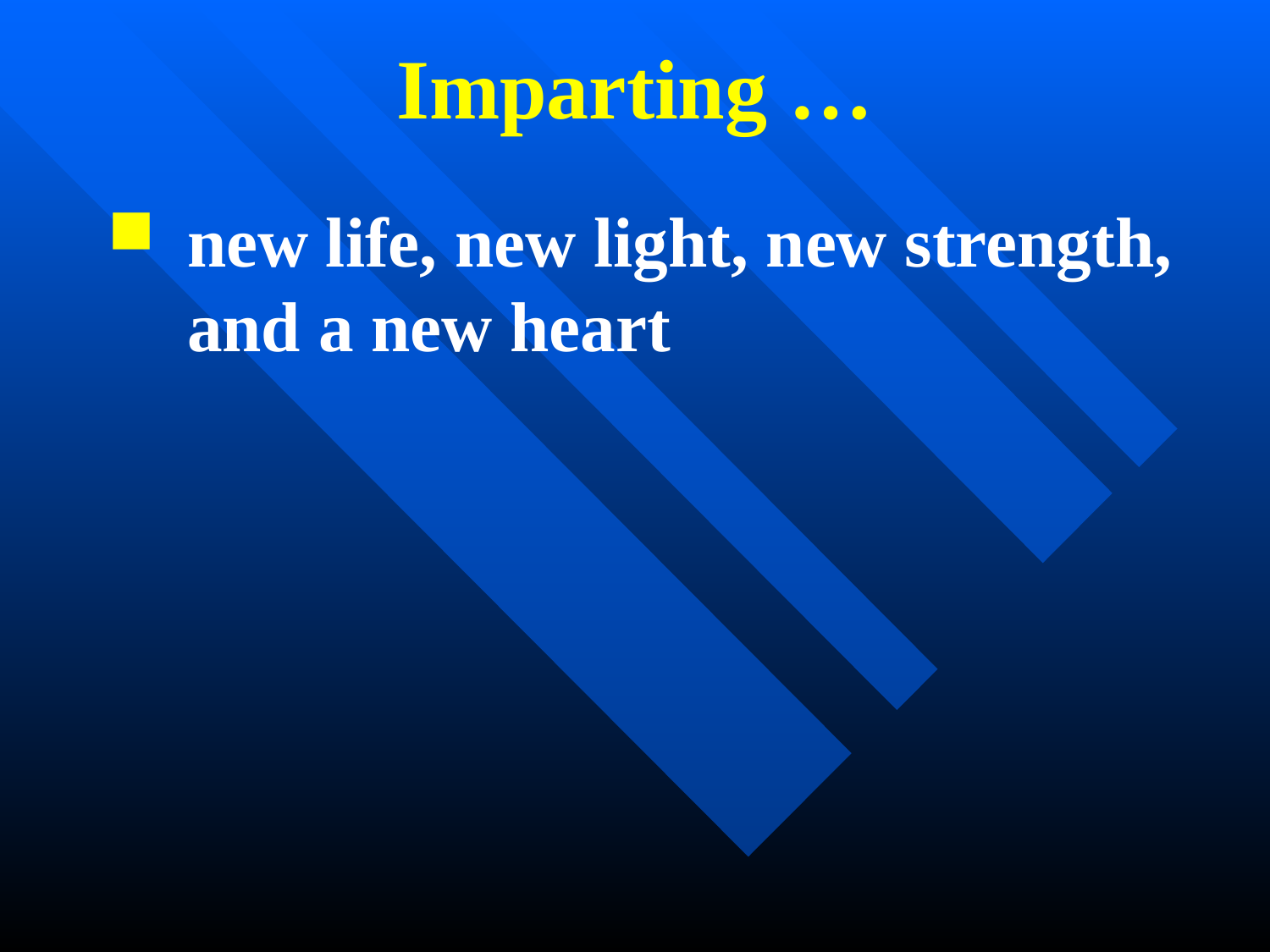

# Imparting …
new life, new light, new strength, and a new heart